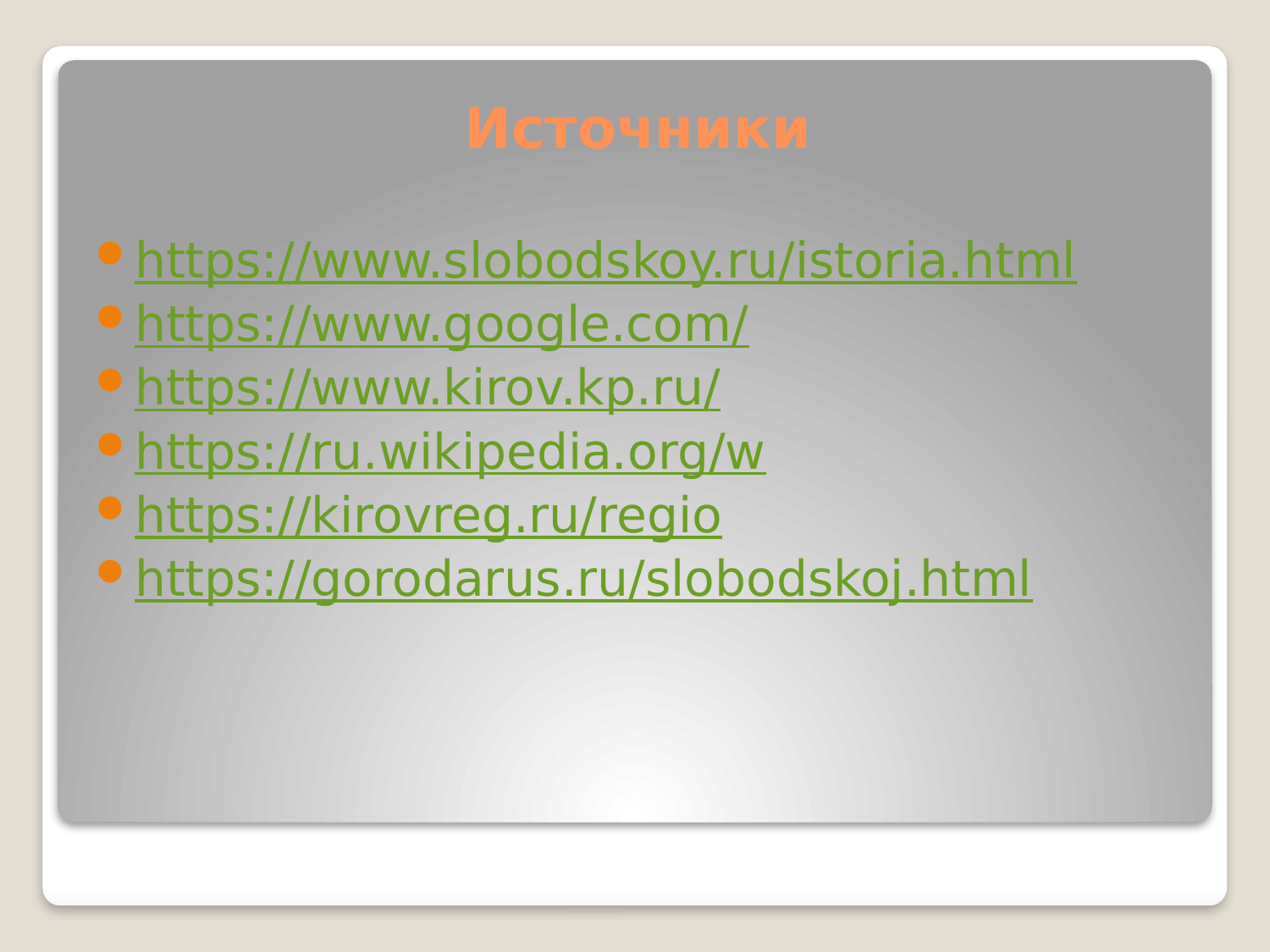

# Источники
https://www.slobodskoy.ru/istoria.html
https://www.google.com/
https://www.kirov.kp.ru/
https://ru.wikipedia.org/w
https://kirovreg.ru/regio
https://gorodarus.ru/slobodskoj.html